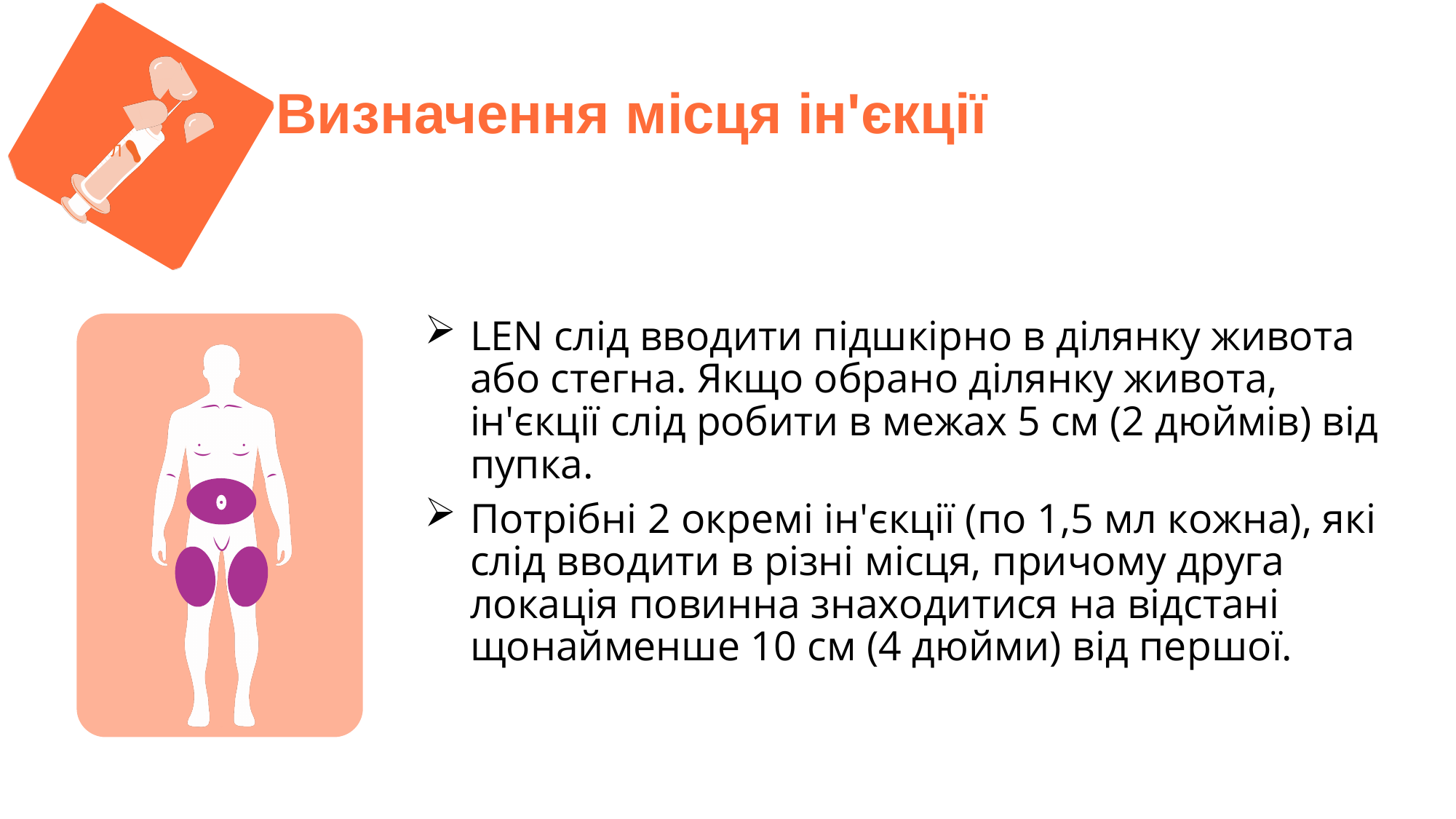

Л
Визначення місця ін'єкції

LEN слід вводити підшкірно в ділянку живота або стегна. Якщо обрано ділянку живота, ін'єкції слід робити в межах 5 см (2 дюймів) від пупка.
Потрібні 2 окремі ін'єкції (по 1,5 мл кожна), які слід вводити в різні місця, причому друга локація повинна знаходитися на відстані щонайменше 10 см (4 дюйми) від першої.